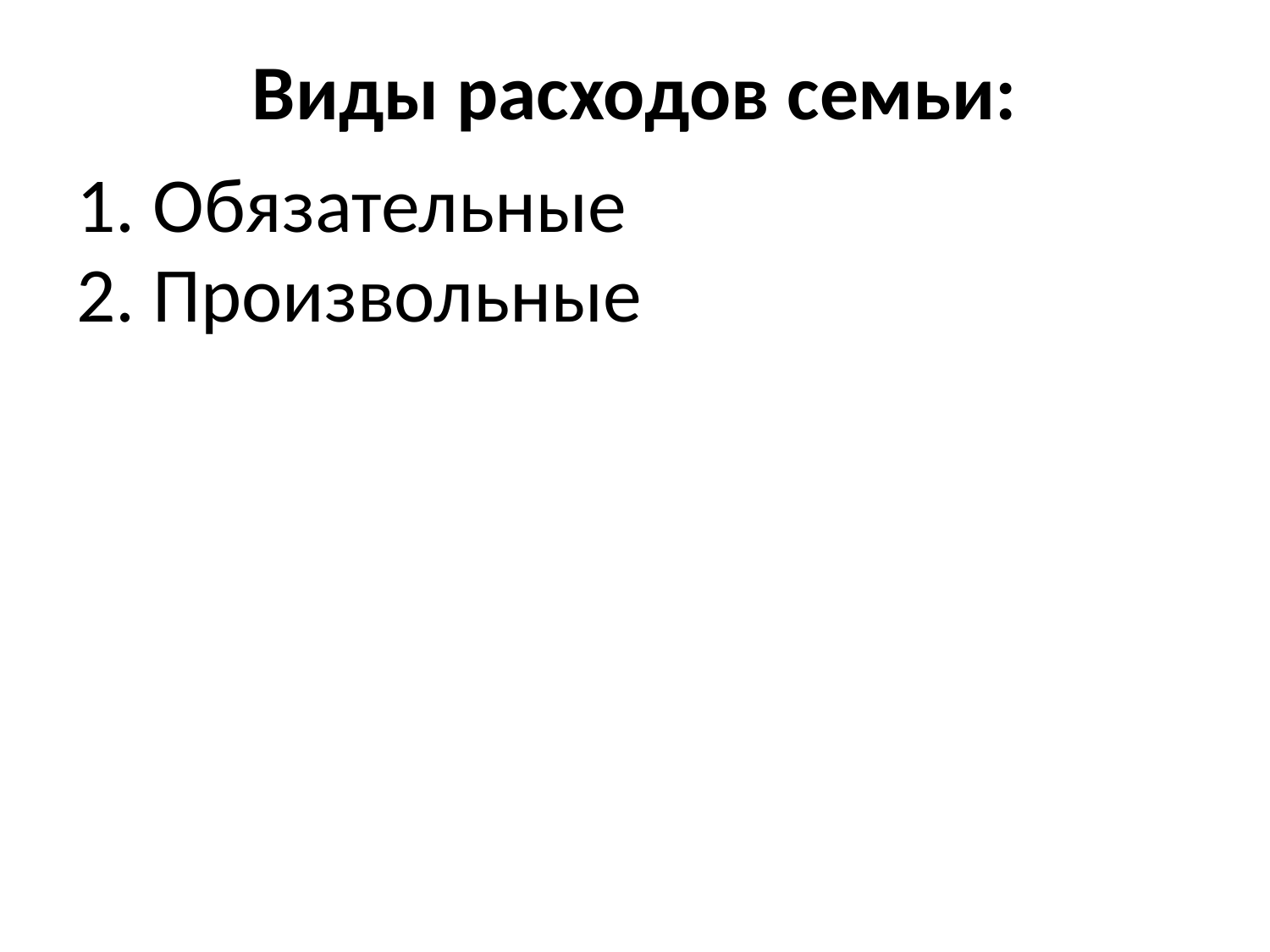

# Виды расходов семьи:
1. Обязательные
2. Произвольные